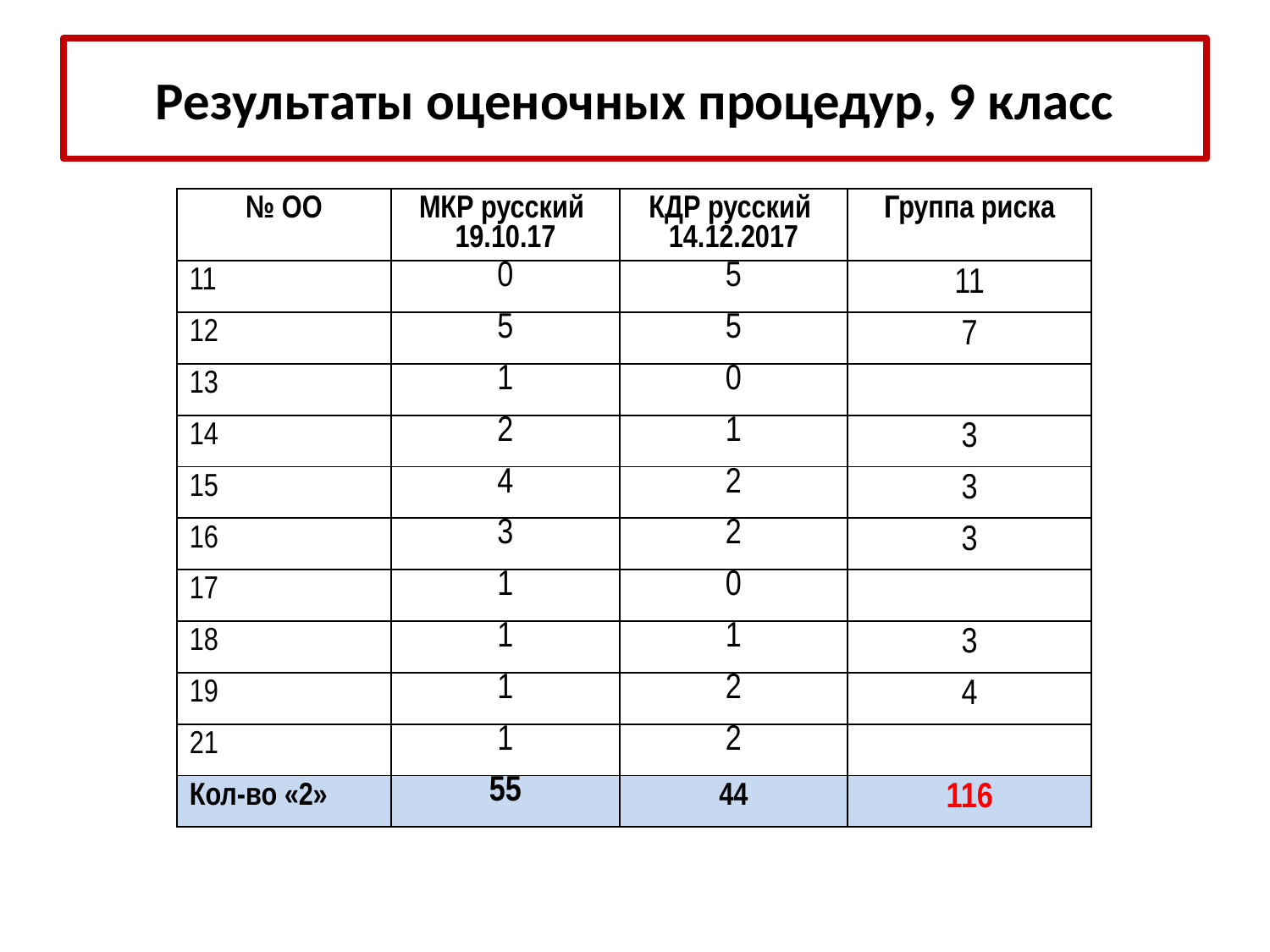

# Результаты оценочных процедур, 9 класс
| № ОО | МКР русский 19.10.17 | КДР русский 14.12.2017 | Группа риска |
| --- | --- | --- | --- |
| 11 | 0 | 5 | 11 |
| 12 | 5 | 5 | 7 |
| 13 | 1 | 0 |  |
| 14 | 2 | 1 | 3 |
| 15 | 4 | 2 | 3 |
| 16 | 3 | 2 | 3 |
| 17 | 1 | 0 |  |
| 18 | 1 | 1 | 3 |
| 19 | 1 | 2 | 4 |
| 21 | 1 | 2 |  |
| Кол-во «2» | 55 | 44 | 116 |